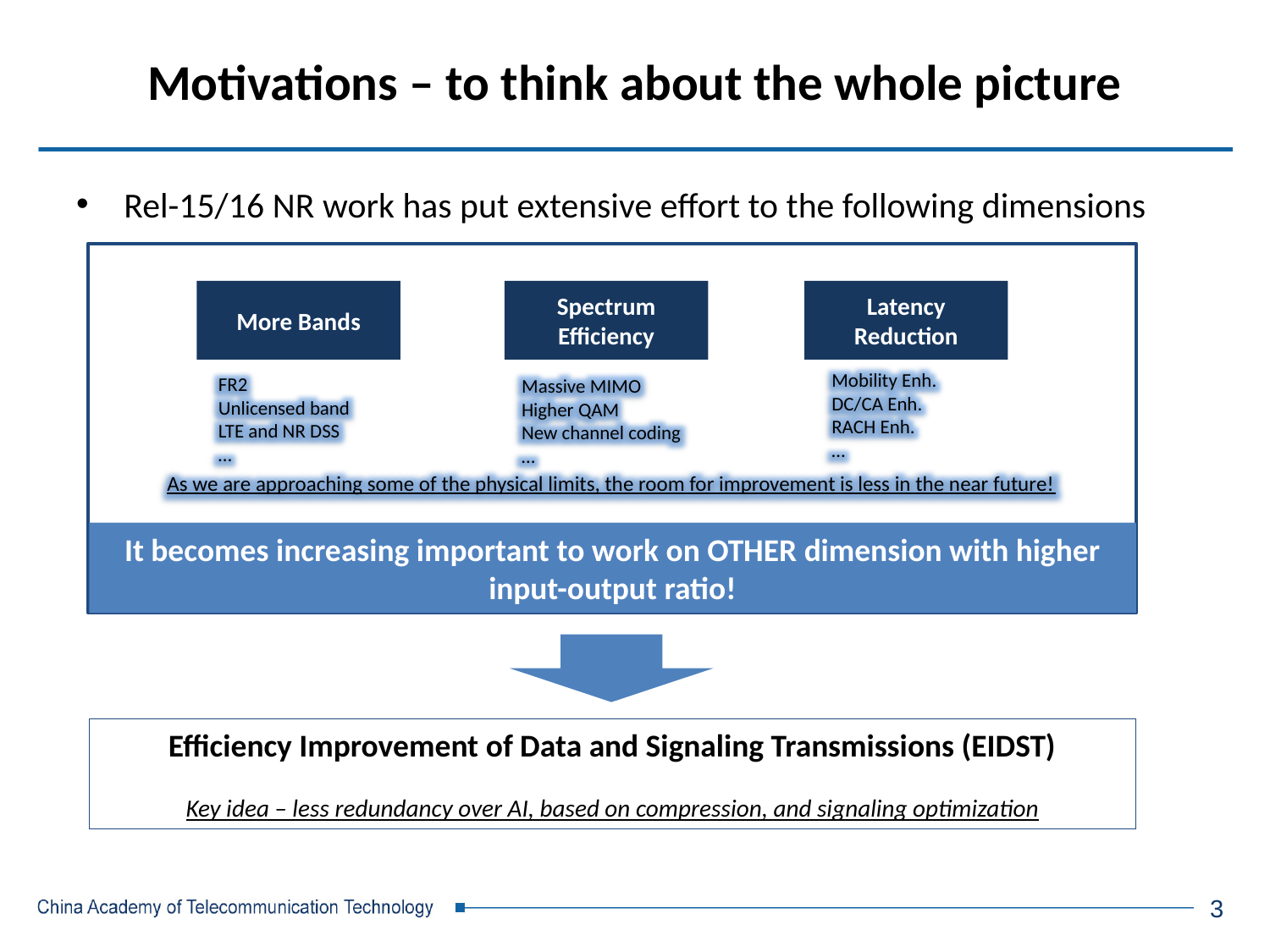

# Motivations – to think about the whole picture
Rel-15/16 NR work has put extensive effort to the following dimensions

More Bands
Spectrum Efficiency
Latency Reduction
Mobility Enh.
DC/CA Enh.
RACH Enh.
…
FR2
Unlicensed band
LTE and NR DSS
…
Massive MIMO
Higher QAM
New channel coding
…
As we are approaching some of the physical limits, the room for improvement is less in the near future!
It becomes increasing important to work on OTHER dimension with higher input-output ratio!

Efficiency Improvement of Data and Signaling Transmissions (EIDST)

Key idea – less redundancy over AI, based on compression, and signaling optimization
3